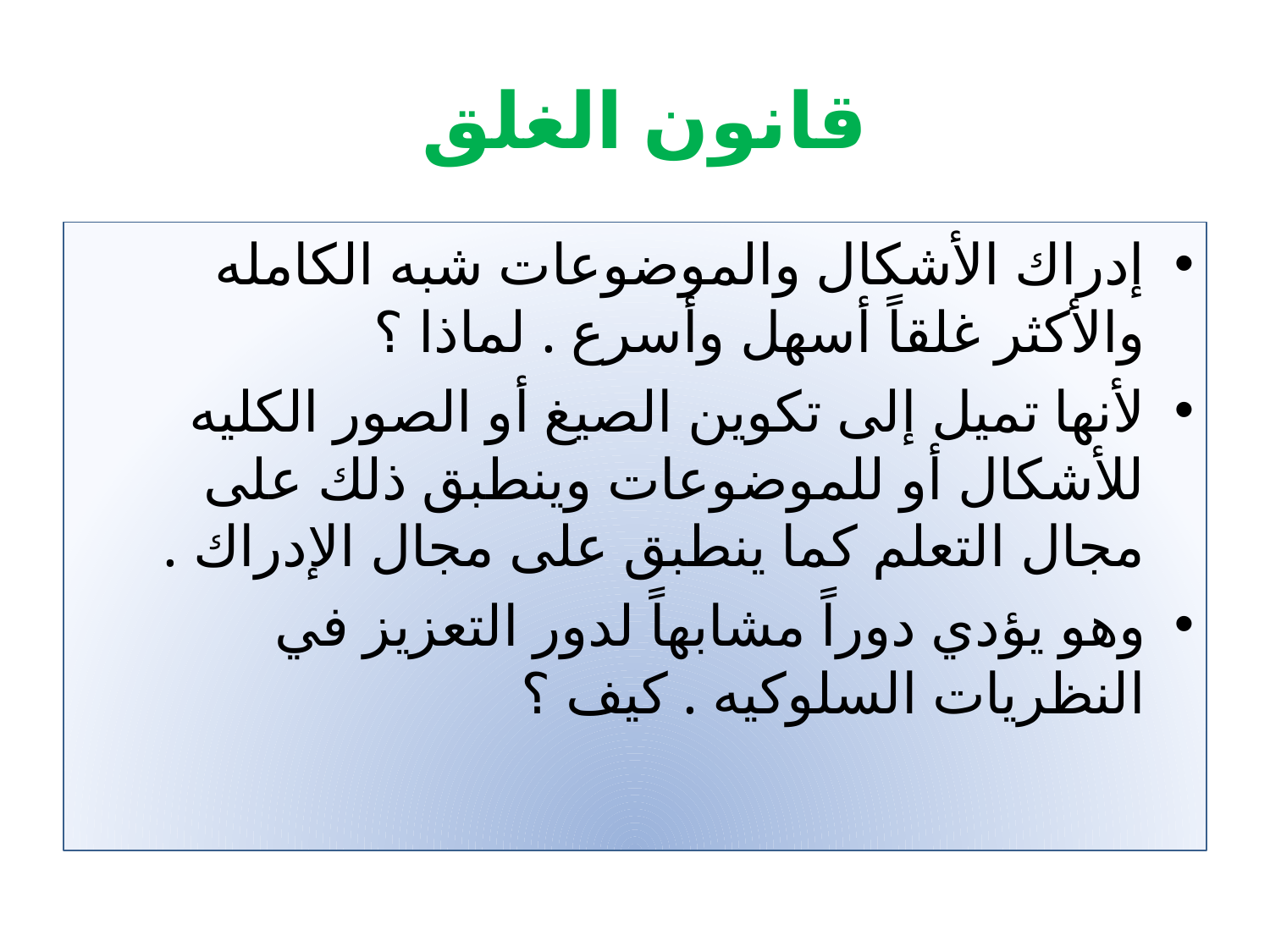

# قانون الغلق
إدراك الأشكال والموضوعات شبه الكامله والأكثر غلقاً أسهل وأسرع . لماذا ؟
لأنها تميل إلى تكوين الصيغ أو الصور الكليه للأشكال أو للموضوعات وينطبق ذلك على مجال التعلم كما ينطبق على مجال الإدراك .
وهو يؤدي دوراً مشابهاً لدور التعزيز في النظريات السلوكيه . كيف ؟